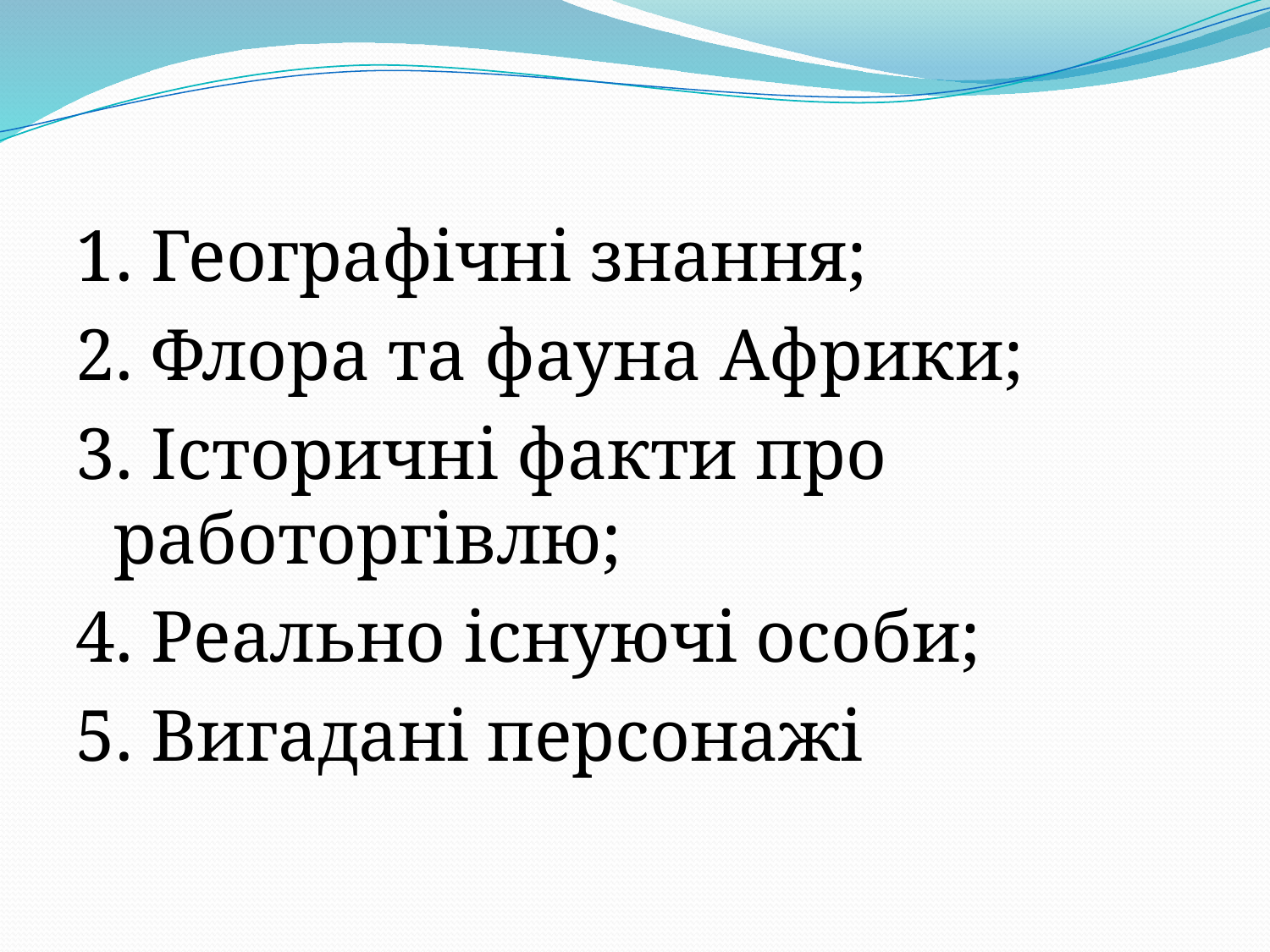

#

1. Географічні знання;
2. Флора та фауна Африки;
3. Історичні факти про работоргівлю;
4. Реально існуючі особи;
5. Вигадані персонажі